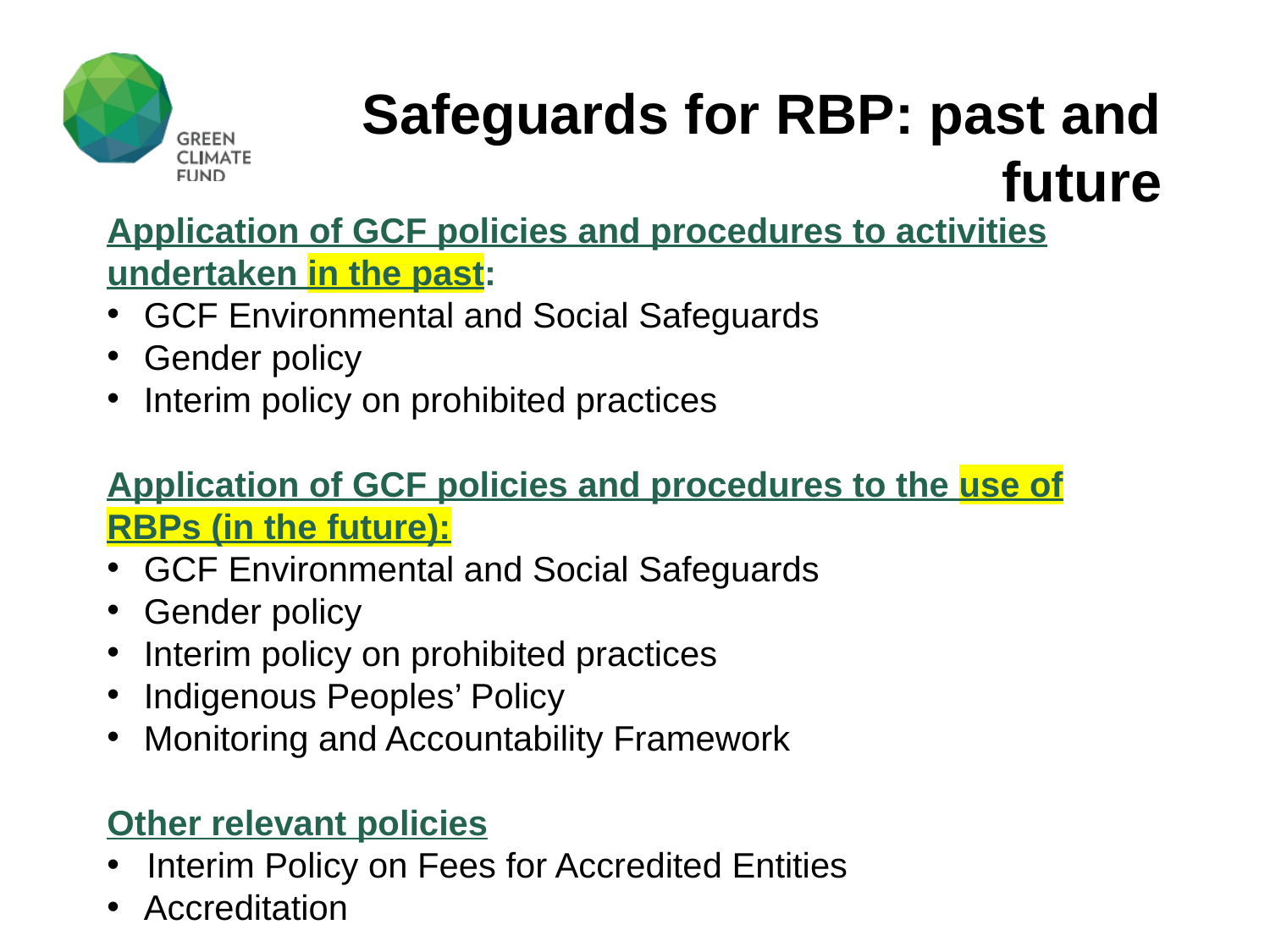

Safeguards for RBP: past and future

Application of GCF policies and procedures to activities undertaken in the past:
GCF Environmental and Social Safeguards
Gender policy
Interim policy on prohibited practices

Application of GCF policies and procedures to the use of RBPs (in the future):
GCF Environmental and Social Safeguards
Gender policy
Interim policy on prohibited practices
Indigenous Peoples’ Policy
Monitoring and Accountability Framework

Other relevant policies
Interim Policy on Fees for Accredited Entities
Accreditation